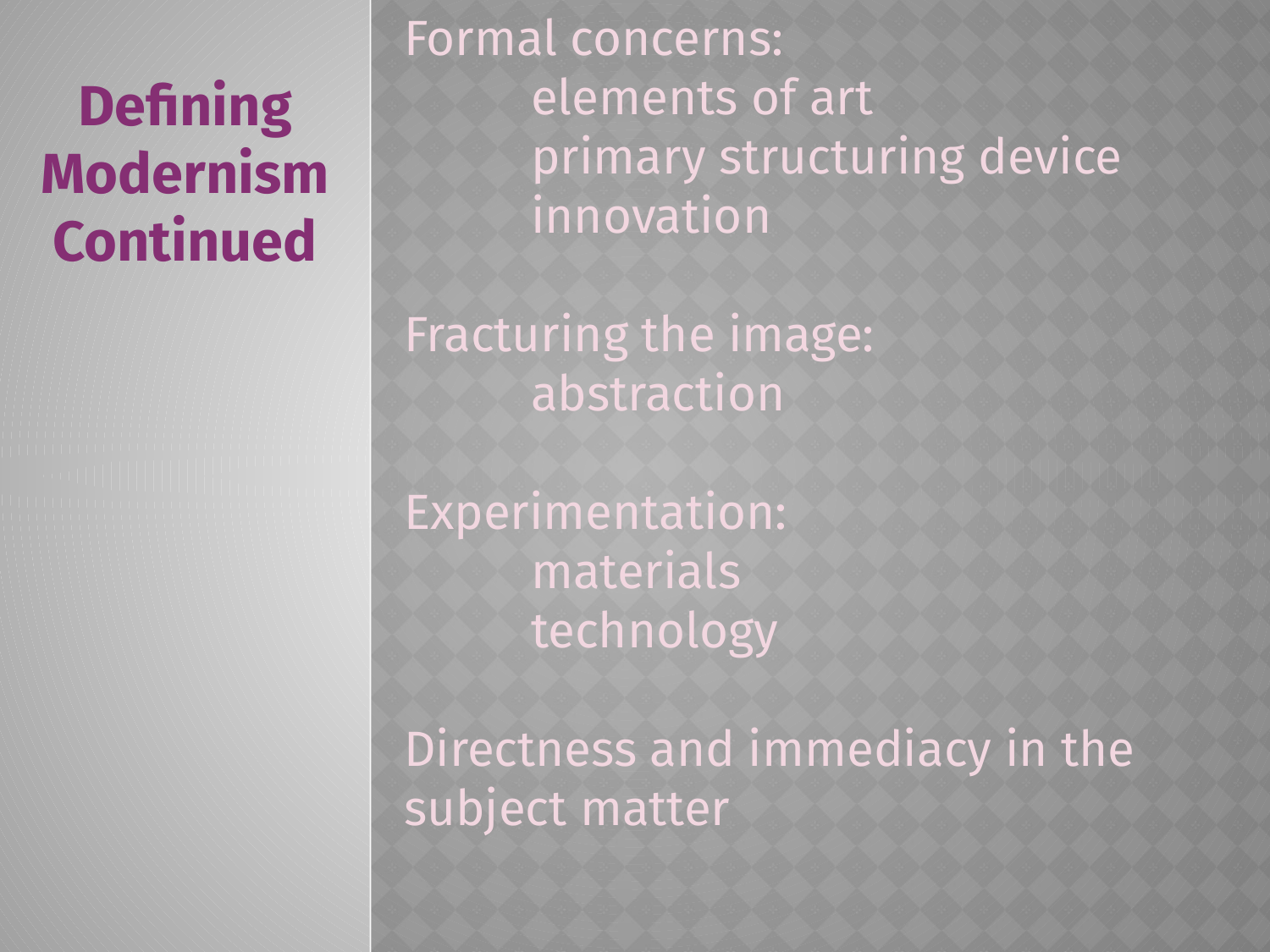

Formal concerns:
	elements of art
	primary structuring device
	innovation

Fracturing the image:
	abstraction

Experimentation:
	materials
	technology

Directness and immediacy in the subject matter
Defining Modernism Continued